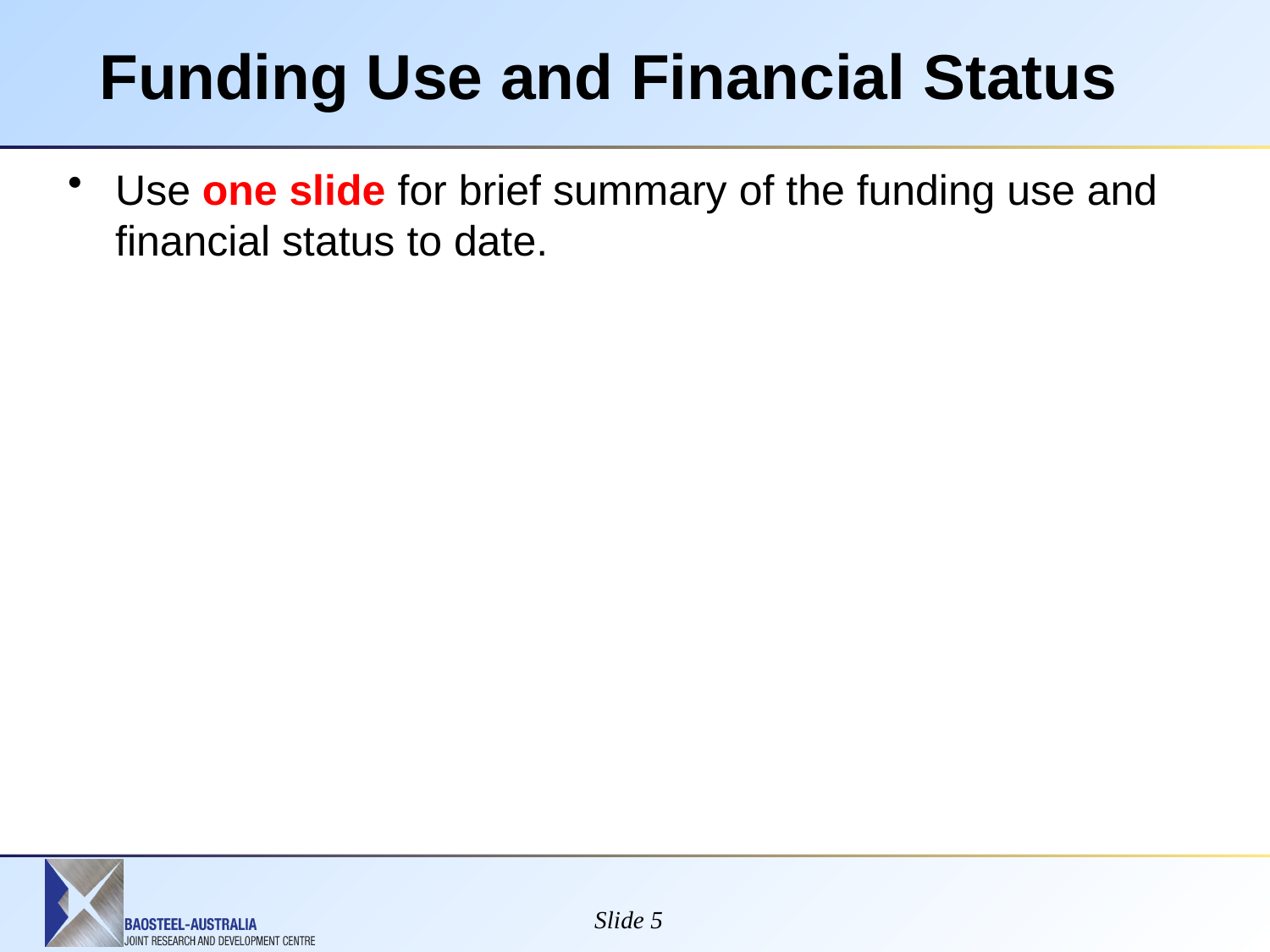

# Funding Use and Financial Status
Use one slide for brief summary of the funding use and financial status to date.

Slide 5